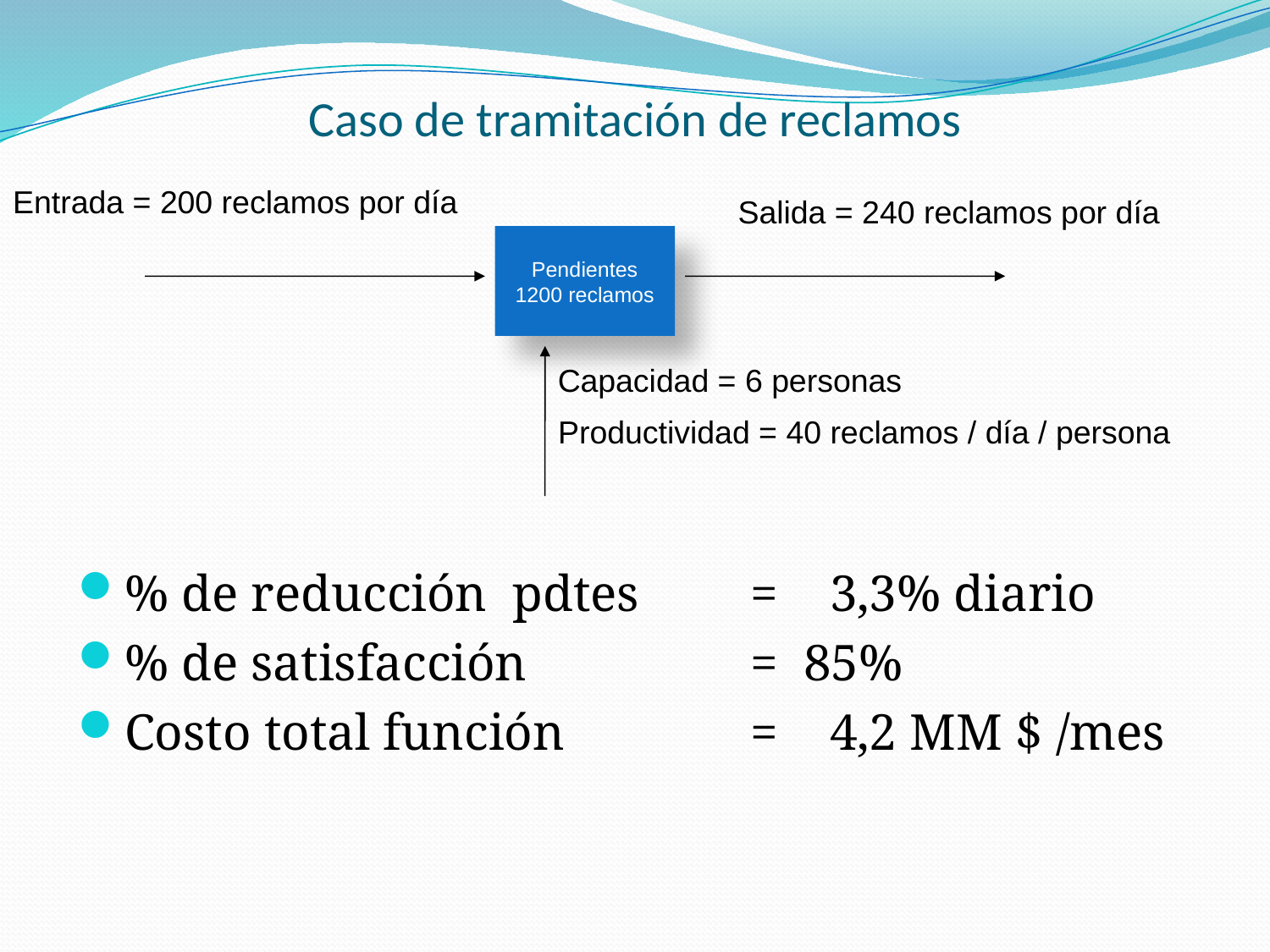

# Caso de tramitación de reclamos
Entrada = 200 reclamos por día
Salida = 240 reclamos por día
Pendientes
1200 reclamos

Capacidad = 6 personas
Productividad = 40 reclamos / día / persona
% de reducción  pdtes    	=    3,3% diario
% de satisfacción   		=  85%
Costo total función 		=    4,2 MM $ /mes